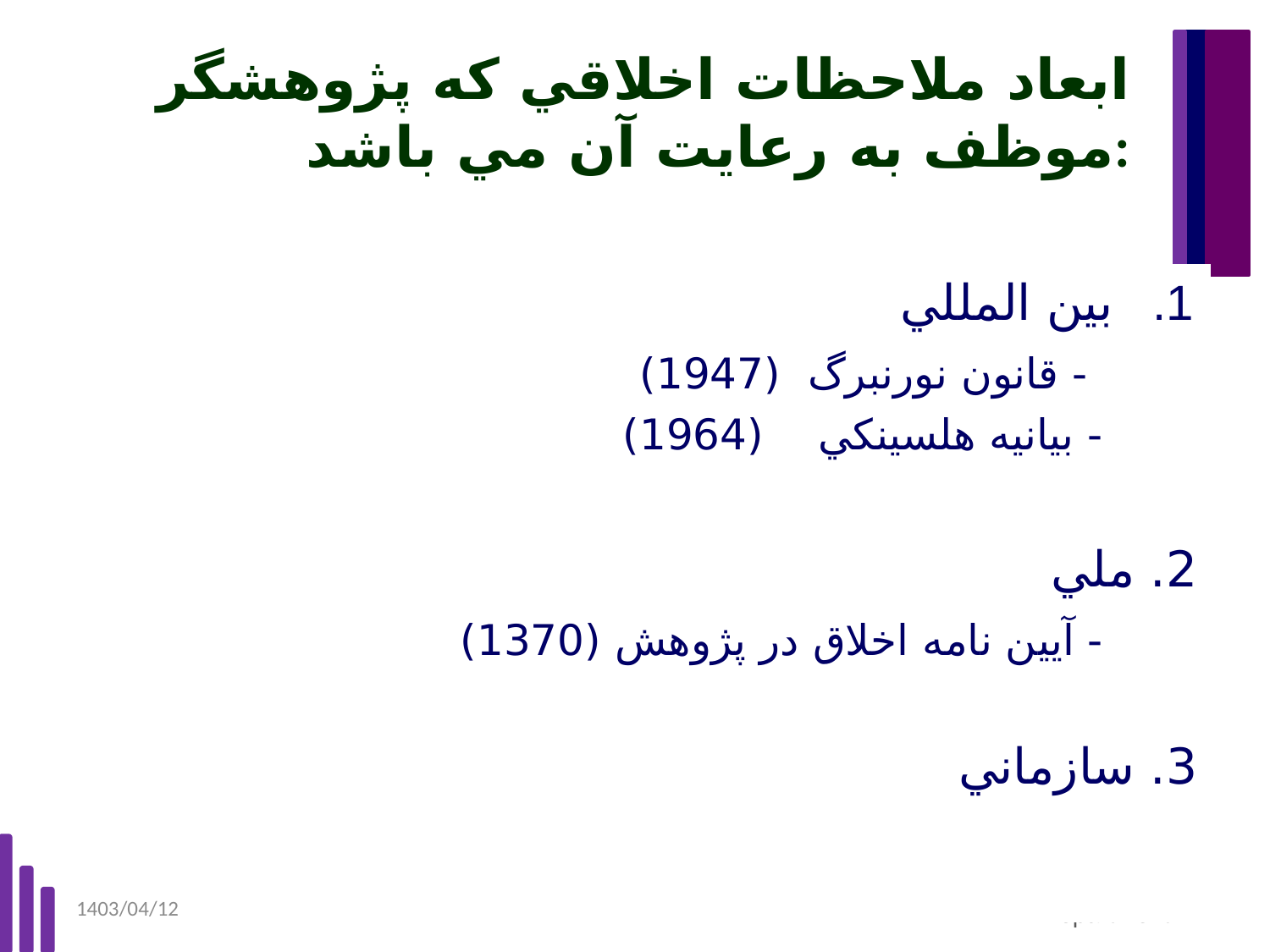

# ابعاد ملاحظات اخلاقي كه پژوهشگر موظف به رعايت آن مي باشد:
بين المللي
       - قانون نورنبرگ  (1947)
       - بيانيه هلسينكي    (1964)

2. ملي
      - آيين نامه اخلاق در پژوهش (1370)

3. سازماني

1403/04/12